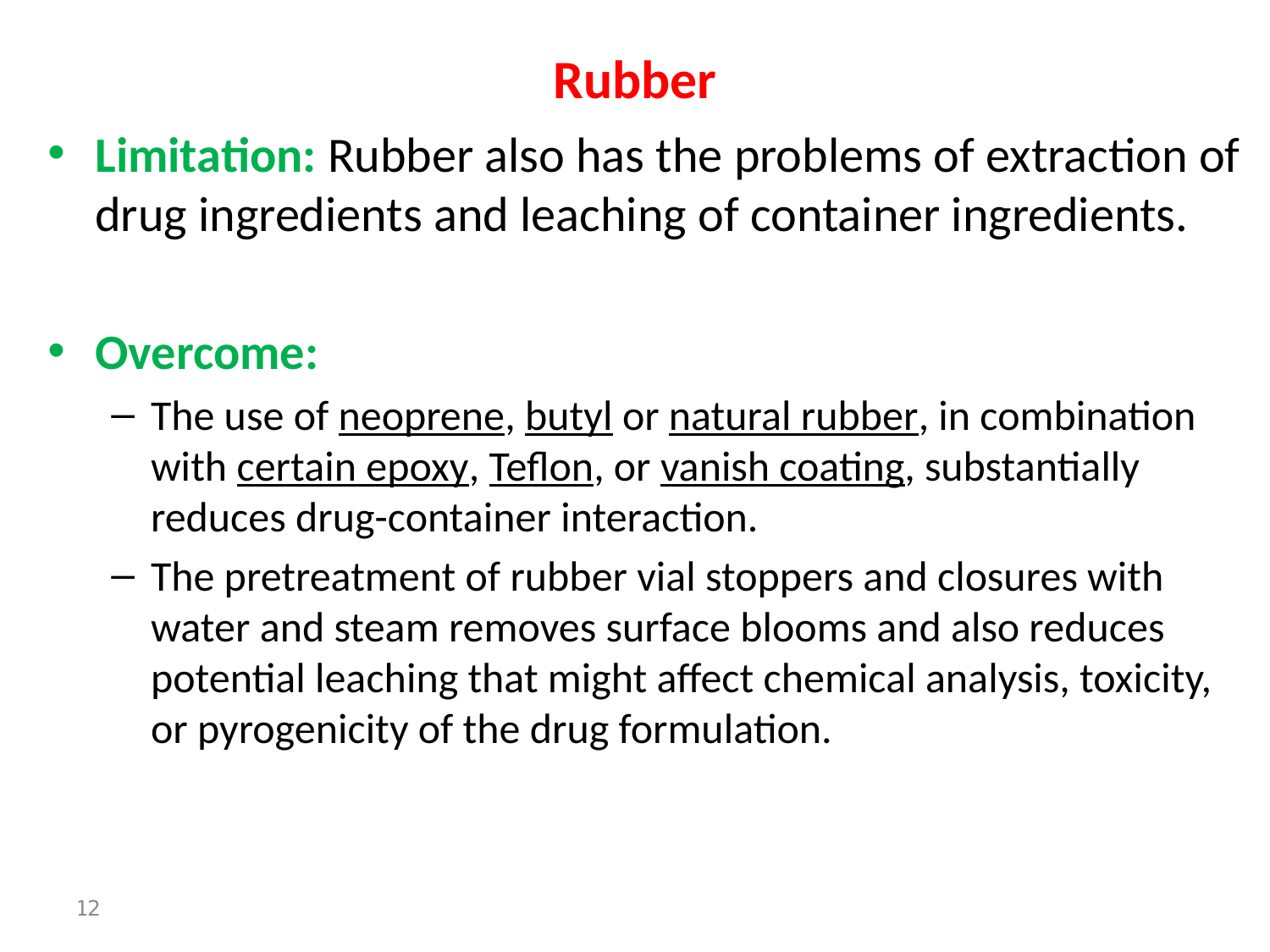

# Rubber
Limitation: Rubber also has the problems of extraction of drug ingredients and leaching of container ingredients.

Overcome:
The use of neoprene, butyl or natural rubber, in combination with certain epoxy, Teflon, or vanish coating, substantially reduces drug-container interaction.
The pretreatment of rubber vial stoppers and closures with water and steam removes surface blooms and also reduces potential leaching that might affect chemical analysis, toxicity, or pyrogenicity of the drug formulation.
12